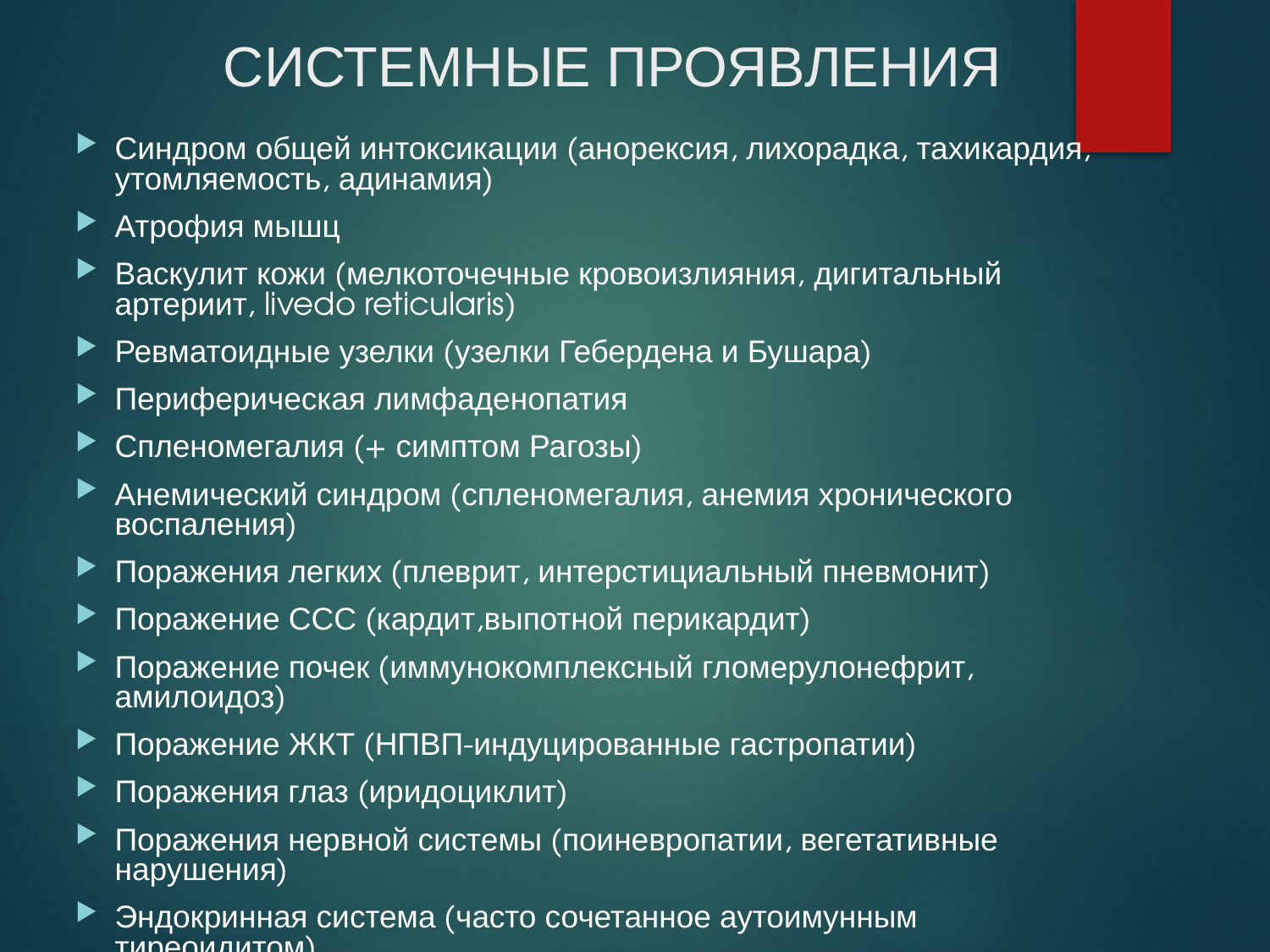

# СИСТЕМНЫЕ ПРОЯВЛЕНИЯ
Синдром общей интоксикации (анорексия, лихорадка, тахикардия, утомляемость, адинамия)
Атрофия мышц
Васкулит кожи (мелкоточечные кровоизлияния, дигитальный артериит, livedo reticularis)
Ревматоидные узелки (узелки Гебердена и Бушара)
Периферическая лимфаденопатия
Спленомегалия (+ симптом Рагозы)
Анемический синдром (спленомегалия, анемия хронического воспаления)
Поражения легких (плеврит, интерстициальный пневмонит)
Поражение ССС (кардит,выпотной перикардит)
Поражение почек (иммунокомплексный гломерулонефрит, амилоидоз)
Поражение ЖКТ (НПВП-индуцированные гастропатии)
Поражения глаз (иридоциклит)
Поражения нервной системы (поиневропатии, вегетативные нарушения)
Эндокринная система (часто сочетанное аутоимунным тиреоидитом)